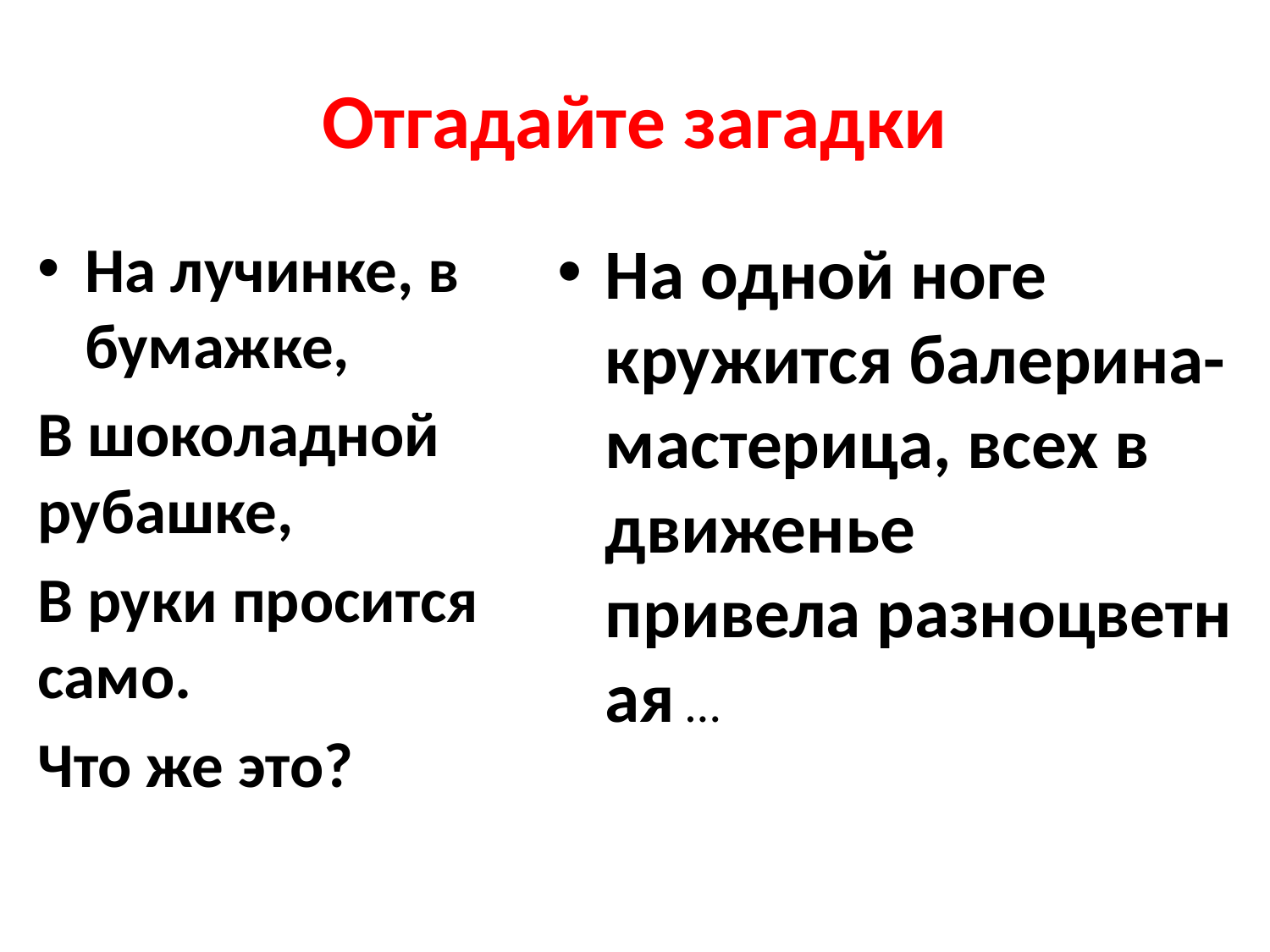

# Отгадайте загадки
На лучинке, в бумажке,
В шоколадной рубашке,
В руки просится само.
Что же это?

На одной ноге кружится балерина-мастерица, всех в движенье привела разноцветная …